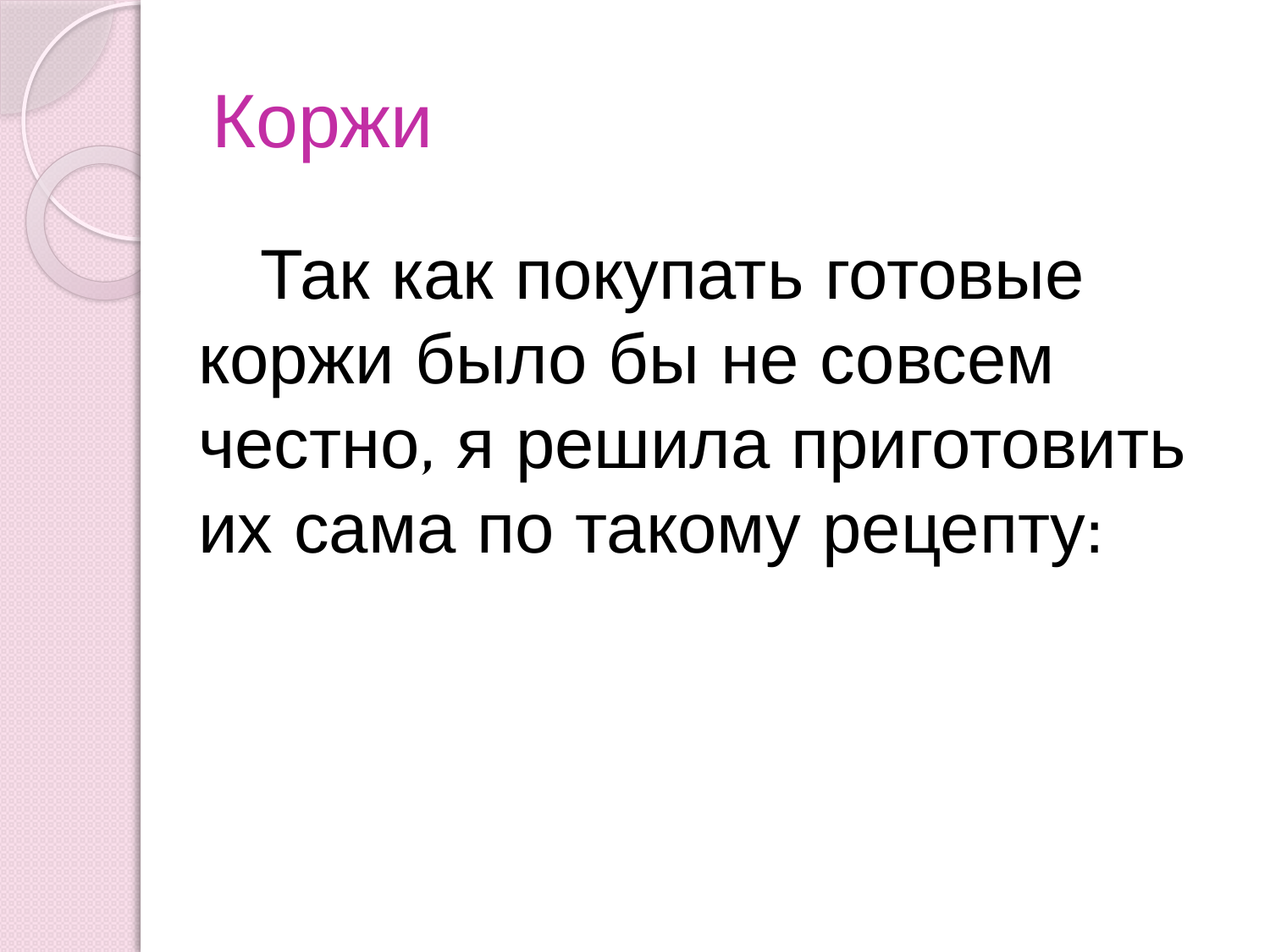

# Коржи
      Так как покупать готовые коржи было бы не совсем честно, я решила приготовить их сама по такому рецепту: